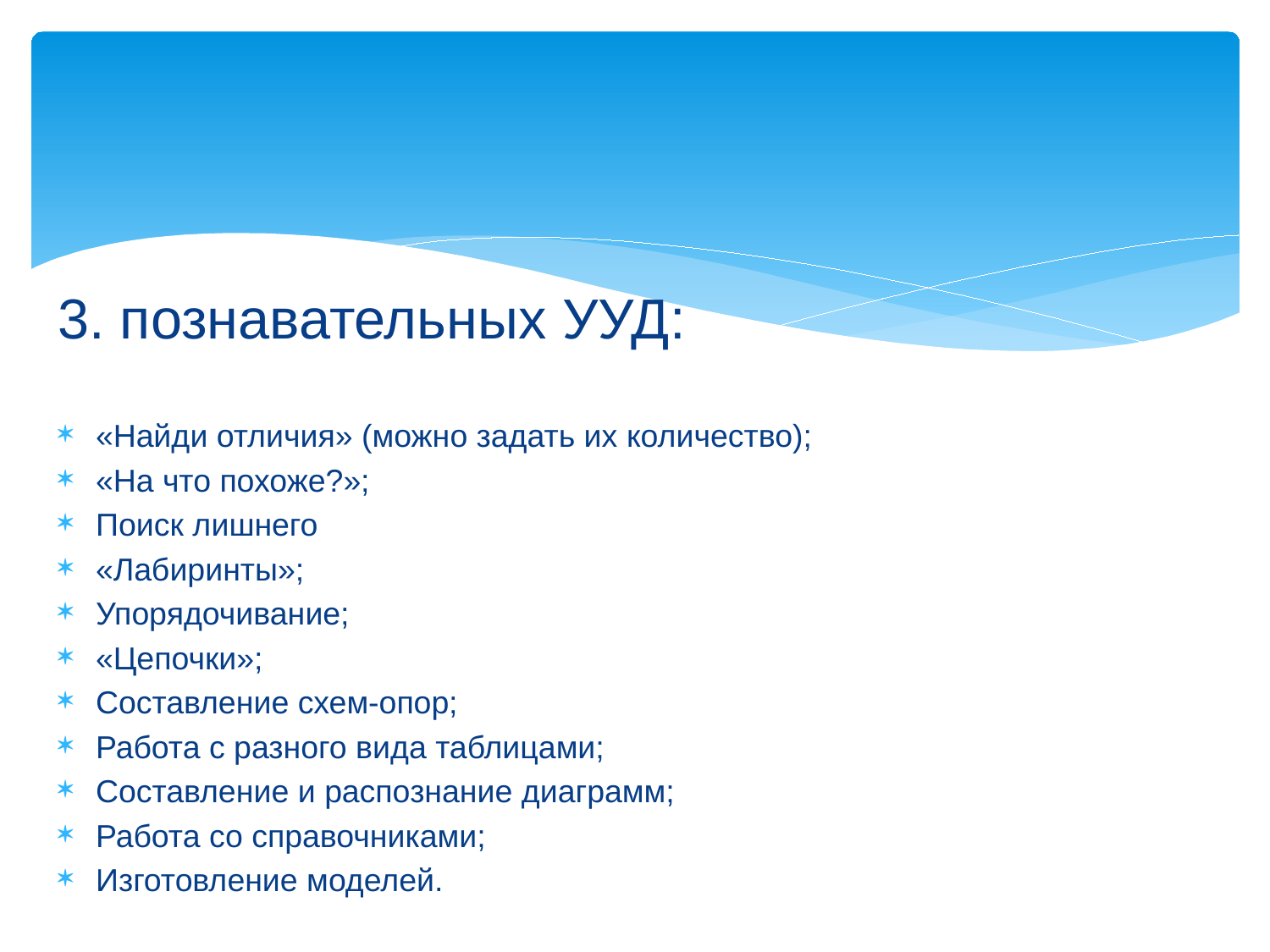

#
3. познавательных УУД:

«Найди отличия» (можно задать их количество);
«На что похоже?»;
Поиск лишнего
«Лабиринты»;
Упорядочивание;
«Цепочки»;
Составление схем-опор;
Работа с разного вида таблицами;
Составление и распознание диаграмм;
Работа со справочниками;
Изготовление моделей.